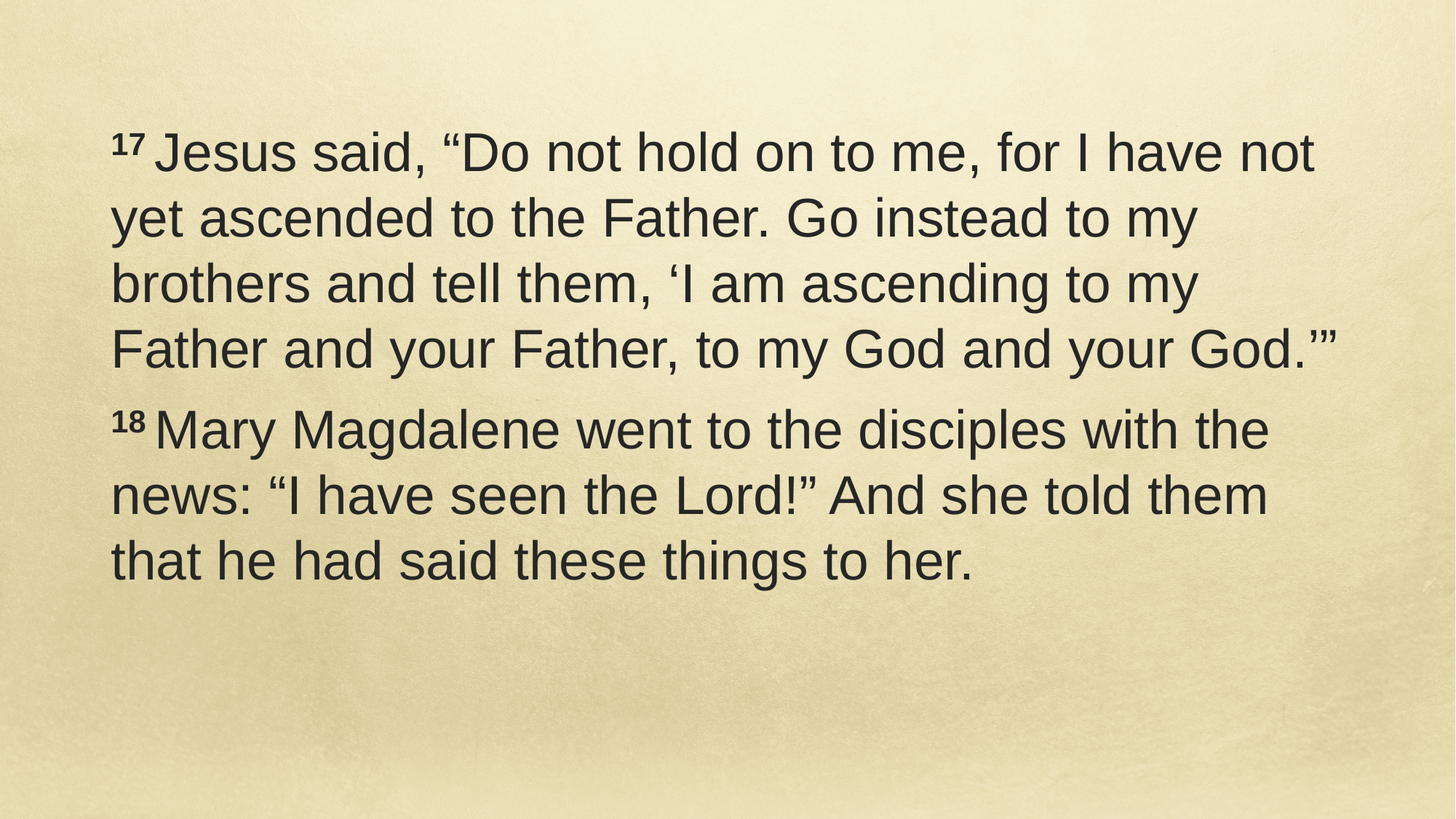

17 Jesus said, “Do not hold on to me, for I have not yet ascended to the Father. Go instead to my brothers and tell them, ‘I am ascending to my Father and your Father, to my God and your God.’”
18 Mary Magdalene went to the disciples with the news: “I have seen the Lord!” And she told them that he had said these things to her.